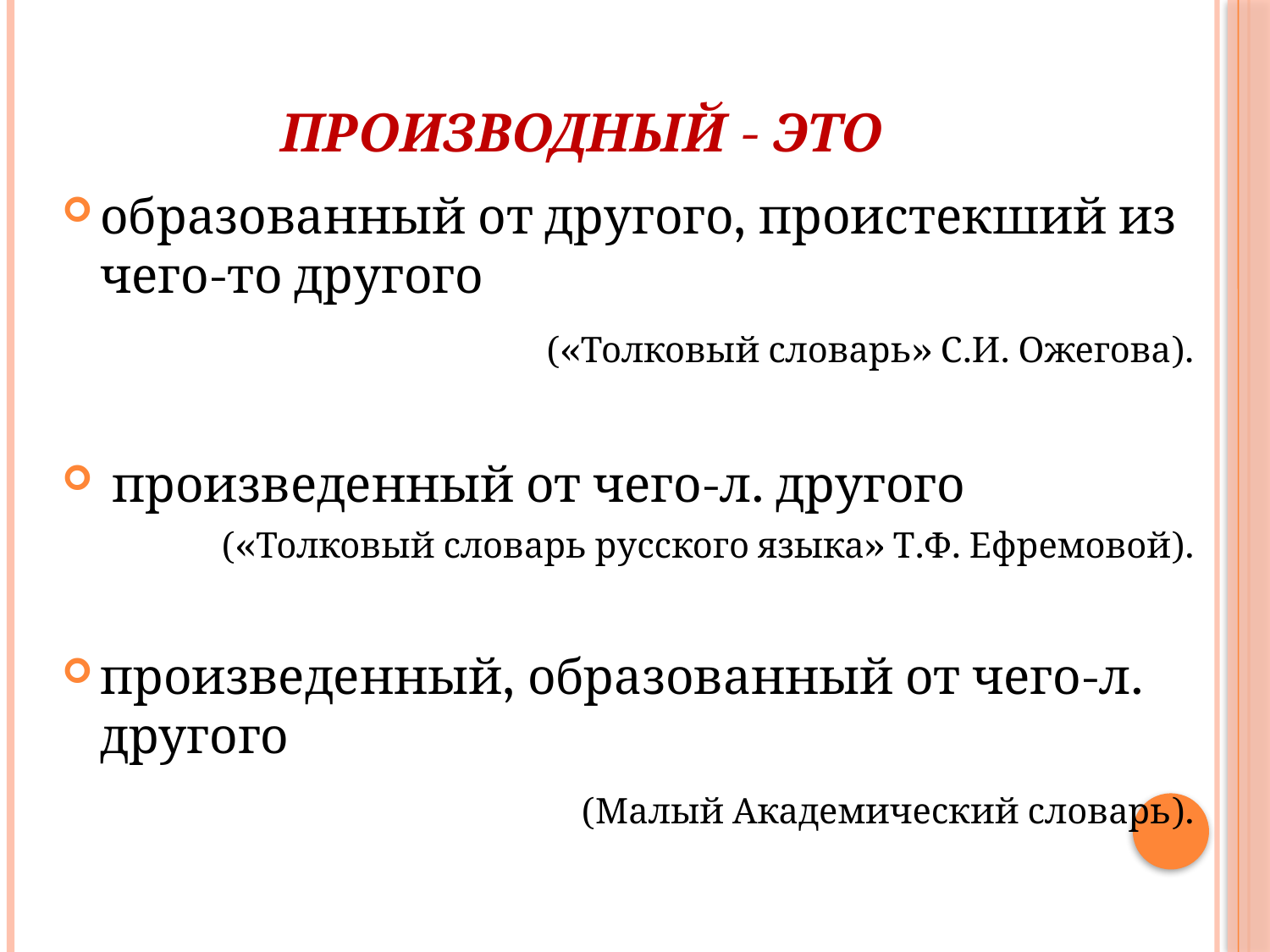

# Производный - это
образованный от другого, проистекший из чего-то другого
 («Толковый словарь» С.И. Ожегова).

 произведенный от чего-л. другого
(«Толковый словарь русского языка» Т.Ф. Ефремовой).

произведенный, образованный от чего-л. другого
 (Малый Академический словарь).